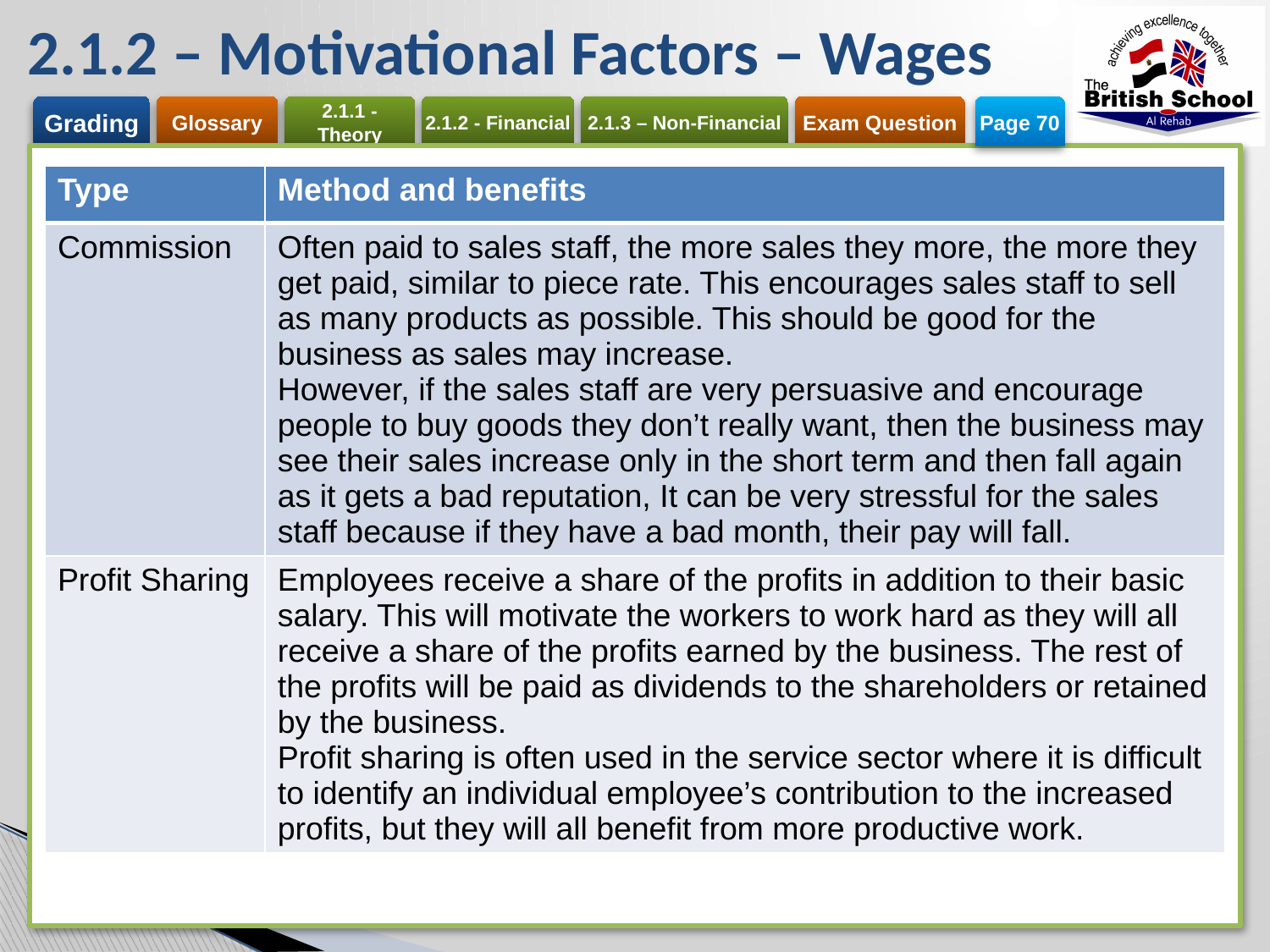

# 2.1.2 – Motivational Factors – Wages
Page 70
| Type | Method and benefits |
| --- | --- |
| Commission | Often paid to sales staff, the more sales they more, the more they get paid, similar to piece rate. This encourages sales staff to sell as many products as possible. This should be good for the business as sales may increase. However, if the sales staff are very persuasive and encourage people to buy goods they don’t really want, then the business may see their sales increase only in the short term and then fall again as it gets a bad reputation, It can be very stressful for the sales staff because if they have a bad month, their pay will fall. |
| Profit Sharing | Employees receive a share of the profits in addition to their basic salary. This will motivate the workers to work hard as they will all receive a share of the profits earned by the business. The rest of the profits will be paid as dividends to the shareholders or retained by the business. Profit sharing is often used in the service sector where it is difficult to identify an individual employee’s contribution to the increased profits, but they will all benefit from more productive work. |